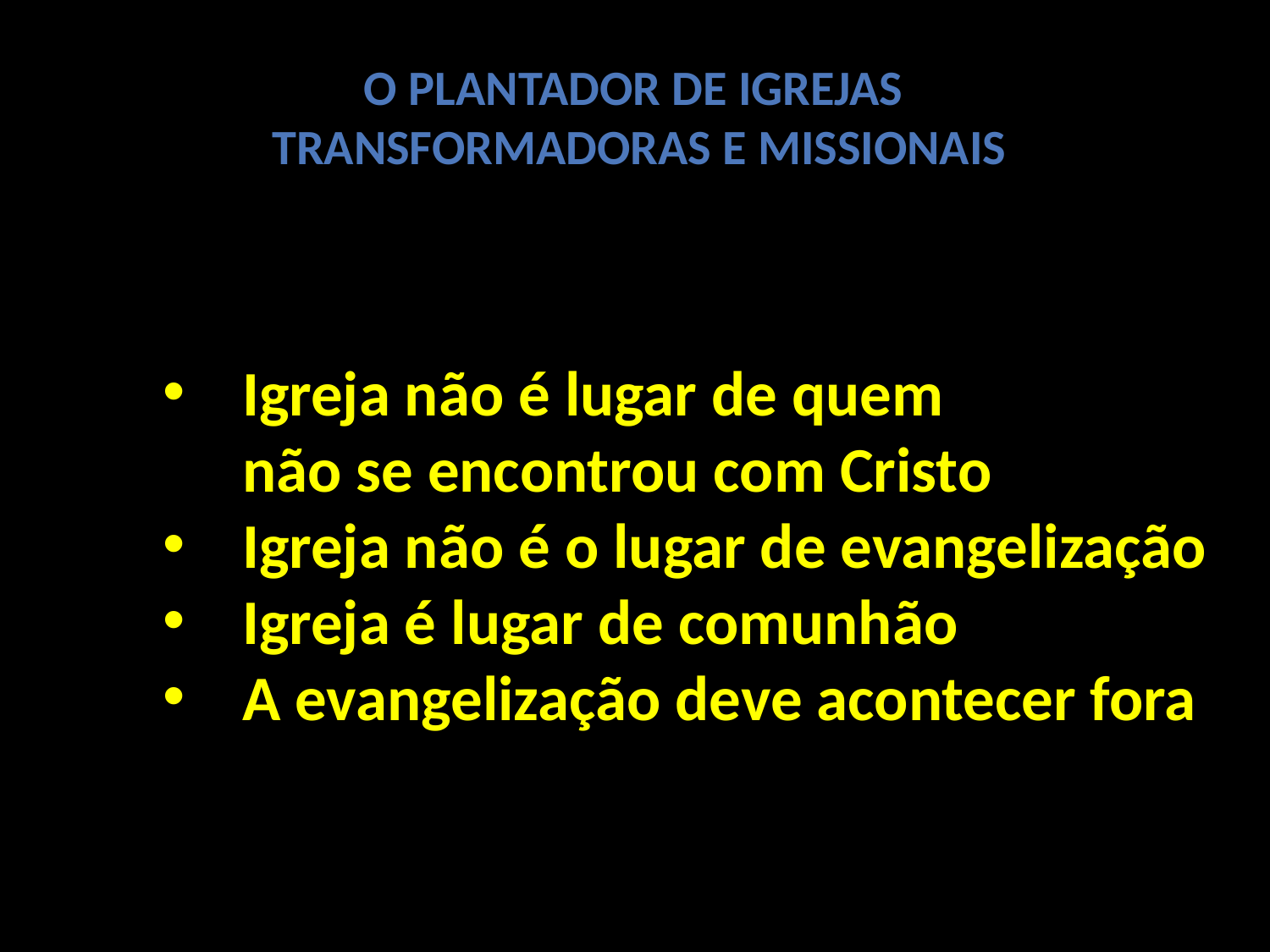

O Plantador de Igrejas
Transformadoras e Missionais
Igreja não é lugar de quem
não se encontrou com Cristo
Igreja não é o lugar de evangelização
Igreja é lugar de comunhão
A evangelização deve acontecer fora